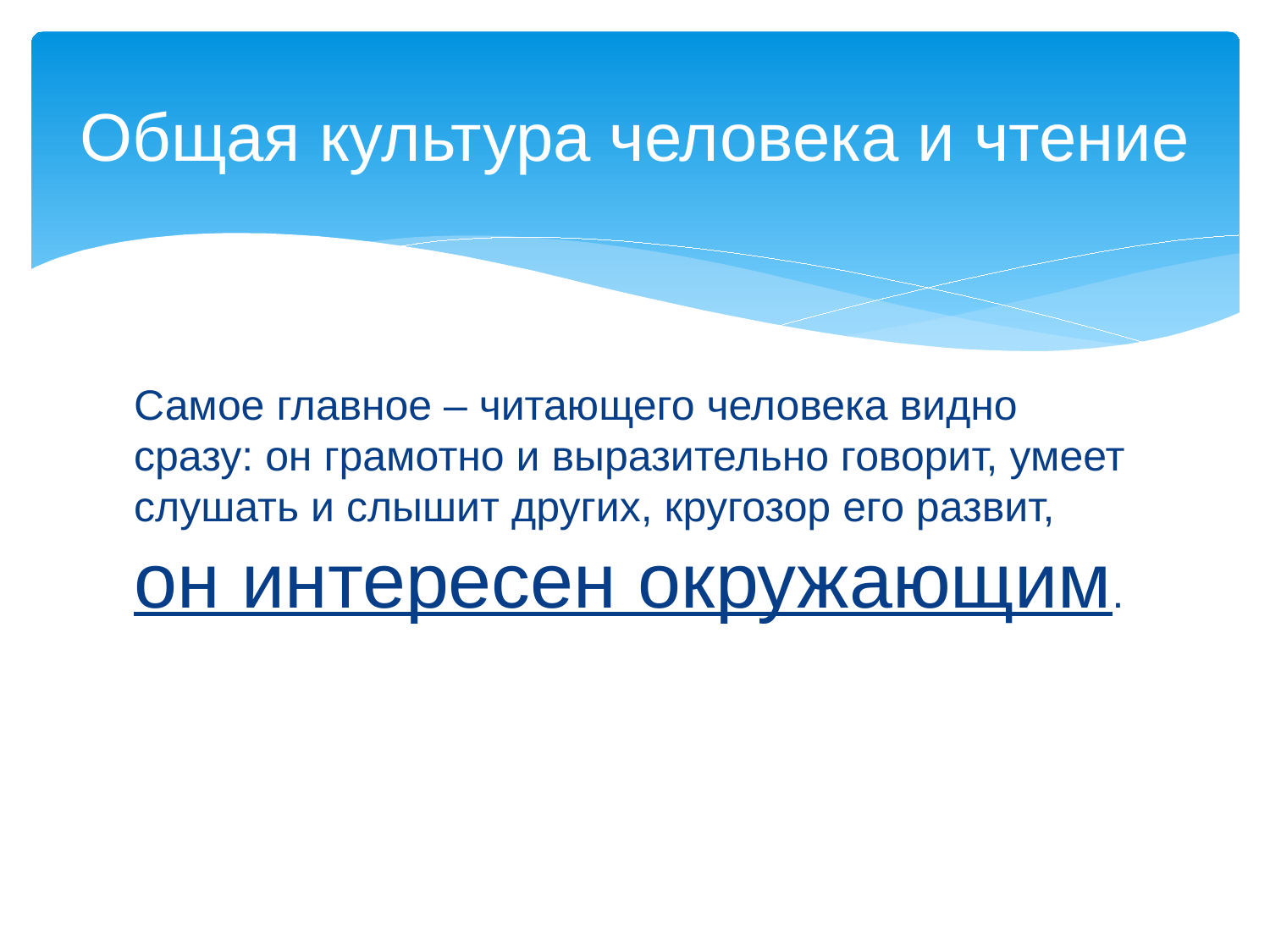

# Общая культура человека и чтение
Самое главное – читающего человека видно сразу: он грамотно и выразительно говорит, умеет слушать и слышит других, кругозор его развит, он интересен окружающим.